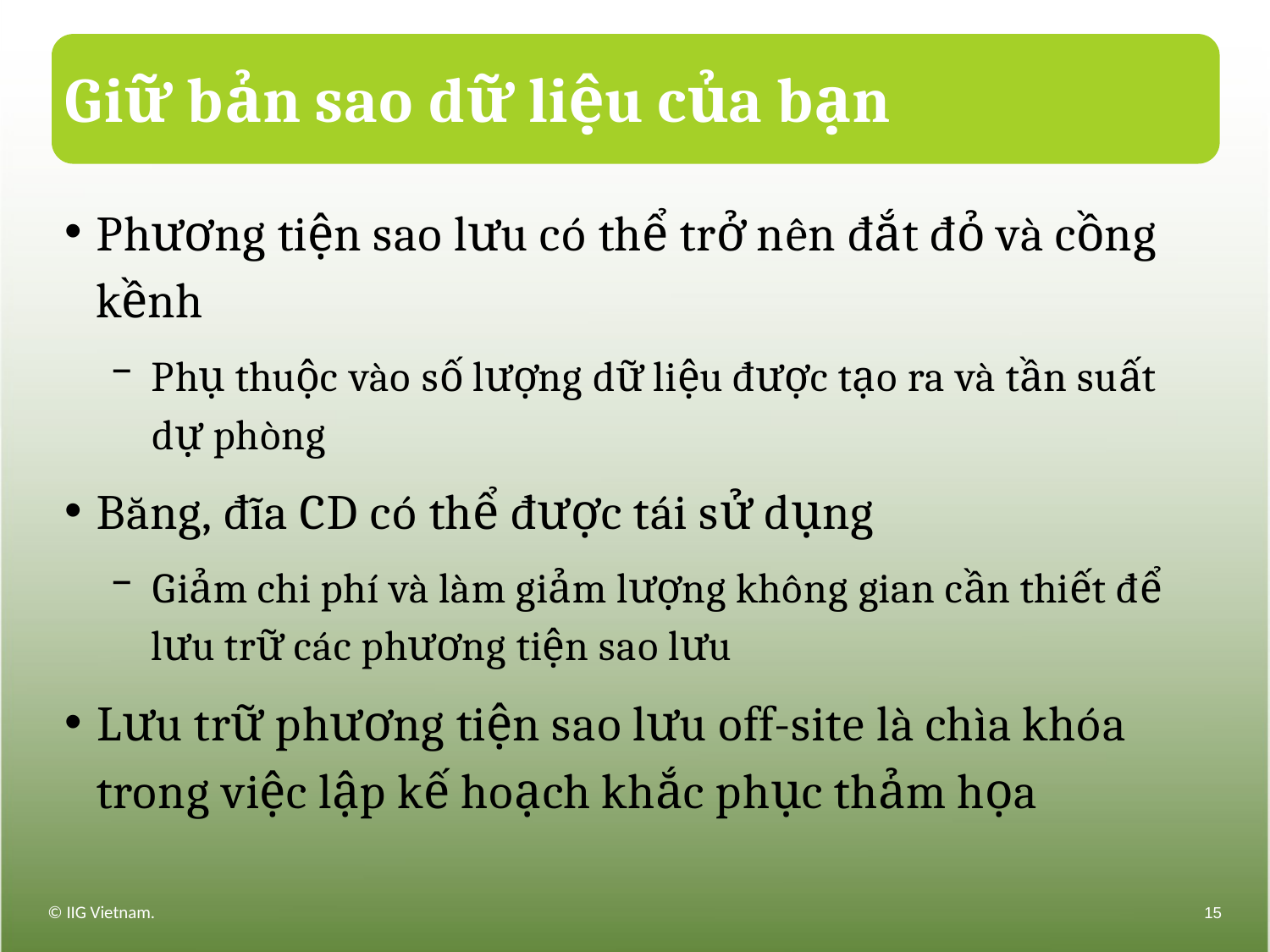

# Giữ bản sao dữ liệu của bạn
Phương tiện sao lưu có thể trở nên đắt đỏ và cồng kềnh
Phụ thuộc vào số lượng dữ liệu được tạo ra và tần suất
dự phòng
Băng, đĩa CD có thể được tái sử dụng
Giảm chi phí và làm giảm lượng không gian cần thiết để lưu trữ các phương tiện sao lưu
Lưu trữ phương tiện sao lưu off-site là chìa khóa trong việc lập kế hoạch khắc phục thảm họa
© IIG Vietnam.
15